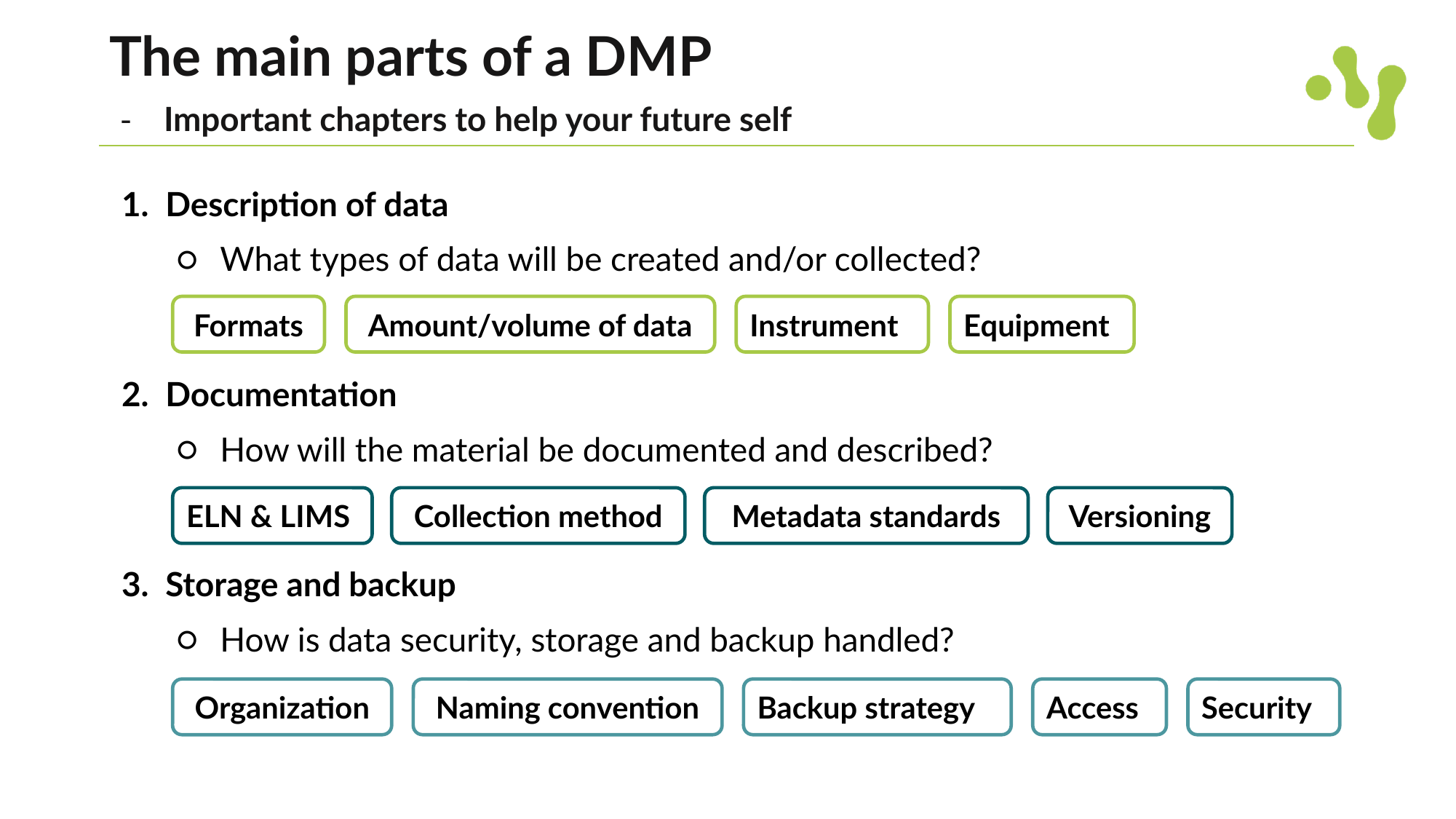

# The main parts of a DMP
Important chapters to help your future self
Description of data
What types of data will be created and/or collected?
Documentation
How will the material be documented and described?
Storage and backup
How is data security, storage and backup handled?
Formats
Amount/volume of data
Instrument
Equipment
ELN & LIMS
Collection method
Metadata standards
Versioning
Organization
Naming convention
Backup strategy
Access
Security